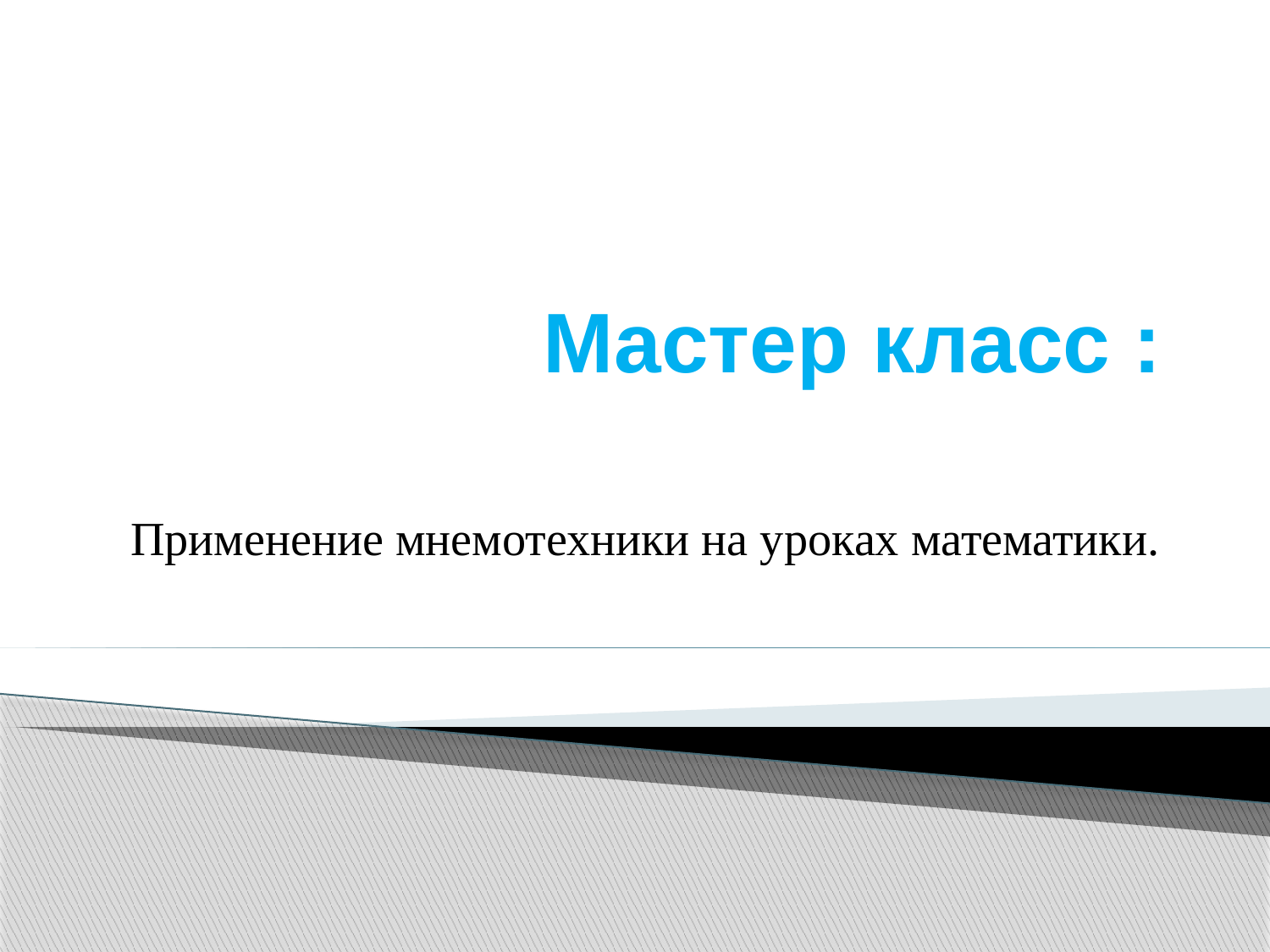

# Мастер класс :
Применение мнемотехники на уроках математики.